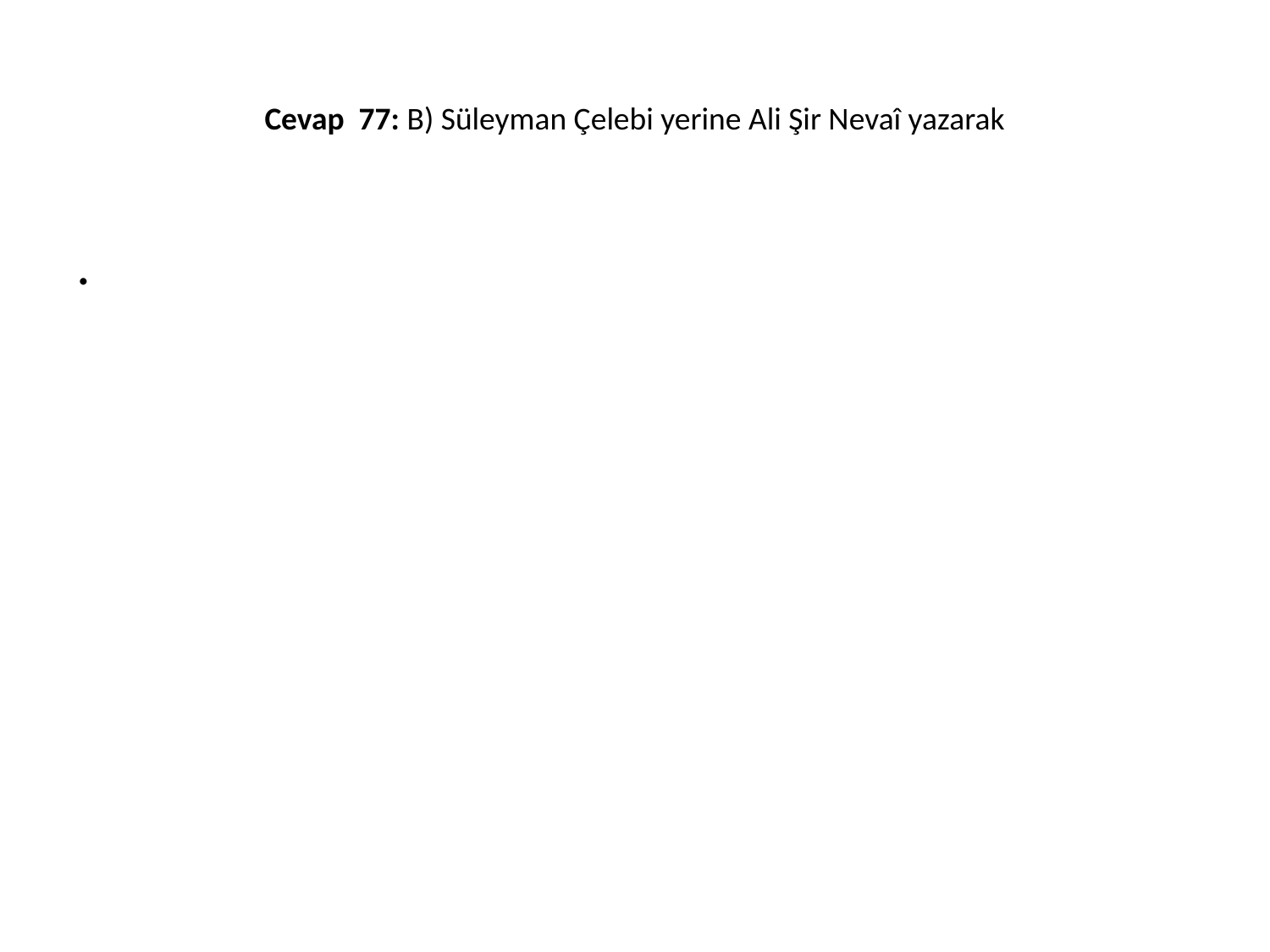

# Cevap  77: B) Süleyman Çelebi yerine Ali Şir Nevaî yazarak
.